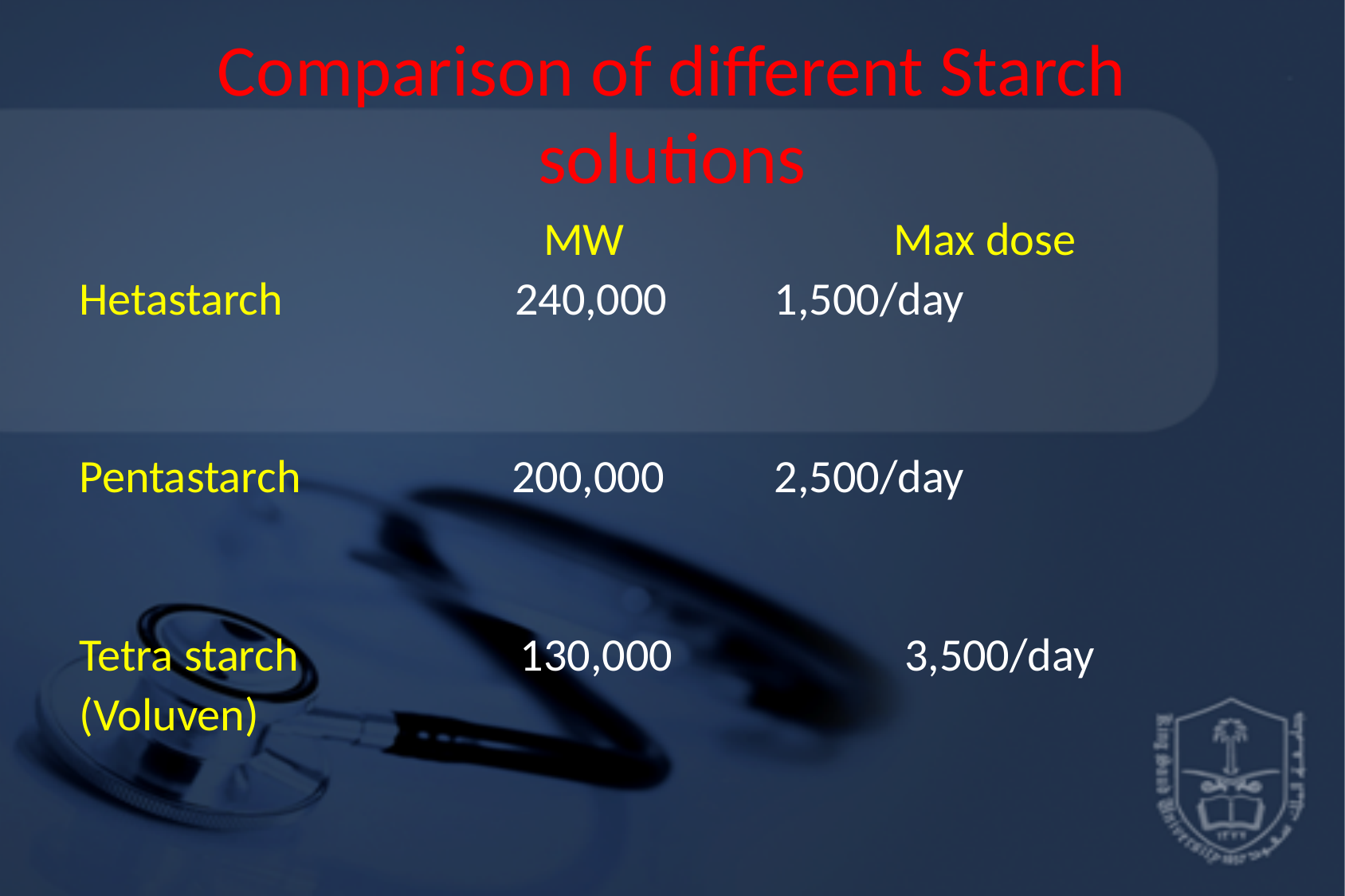

# Comparison of different Starch solutions
                                            MW 		     Max dose
Hetastarch                      240,000    	     1,500/day

Pentastarch                    200,000     	     2,500/day

Tetra starch                     130,000     	      3,500/day
(Voluven)